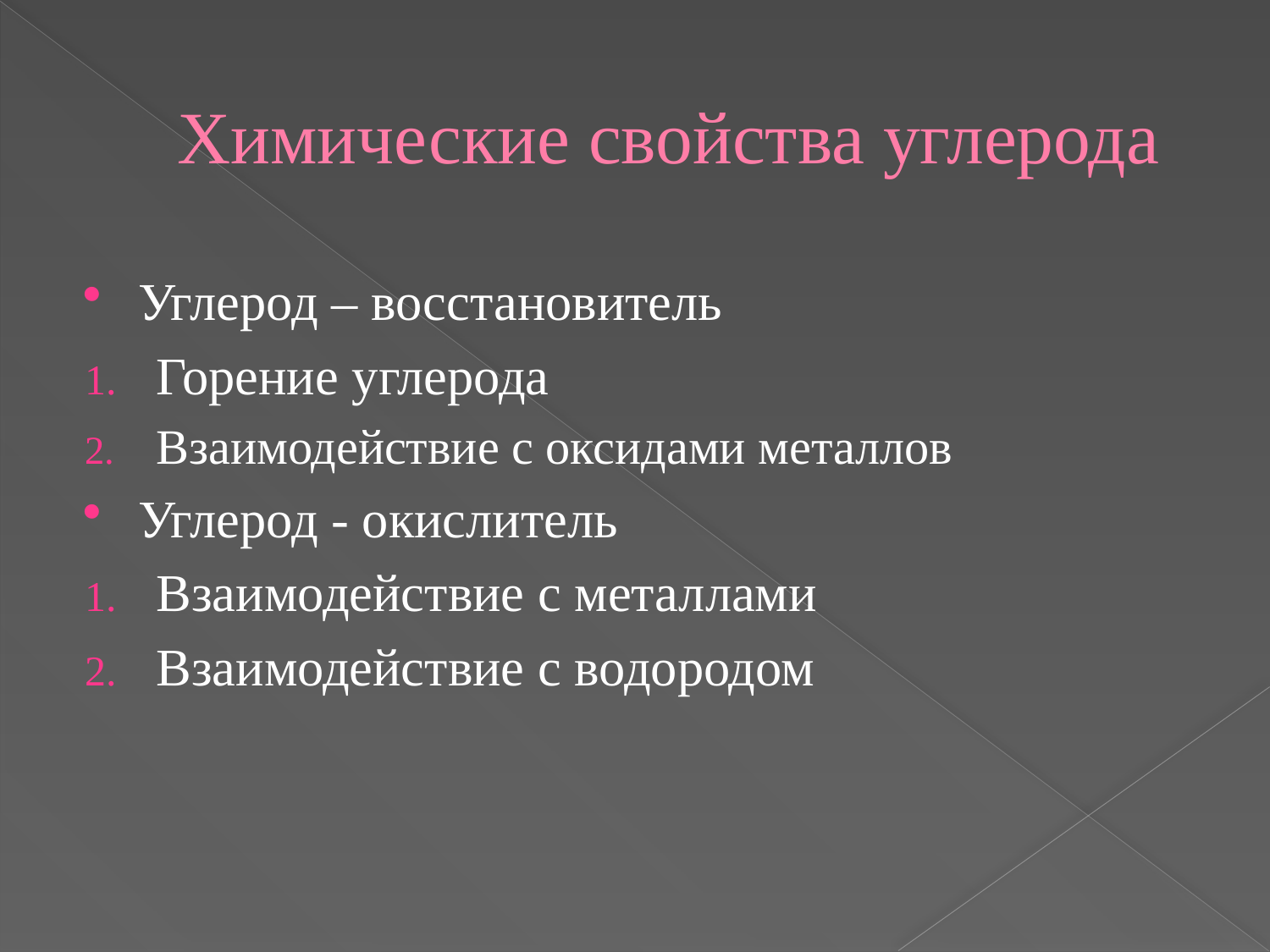

# Химические свойства углерода
Углерод – восстановитель
Горение углерода
Взаимодействие с оксидами металлов
Углерод - окислитель
Взаимодействие с металлами
Взаимодействие с водородом